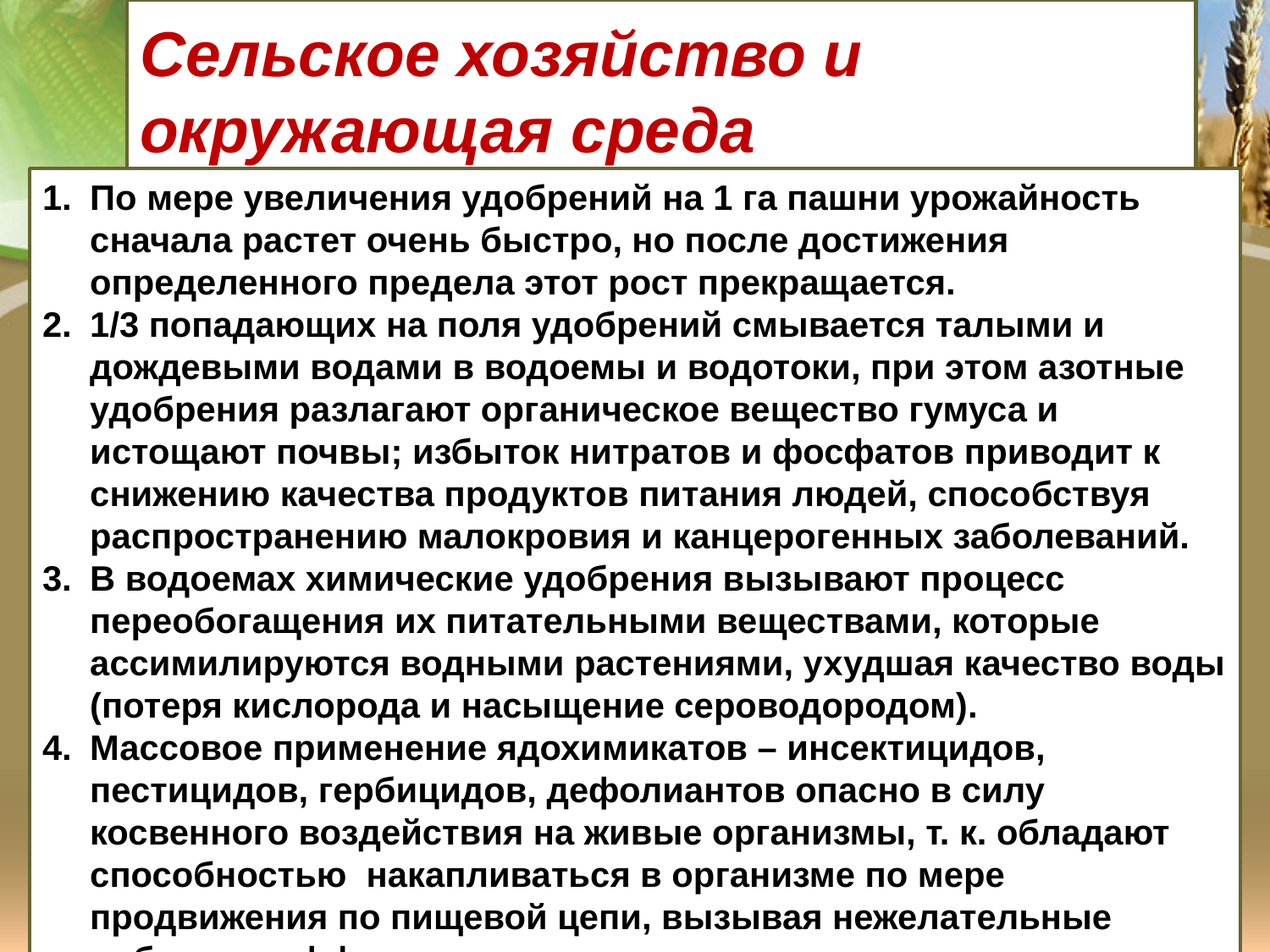

# Сельское хозяйство и окружающая среда
По мере увеличения удобрений на 1 га пашни урожайность сначала растет очень быстро, но после достижения определенного предела этот рост прекращается.
1/3 попадающих на поля удобрений смывается талыми и дождевыми водами в водоемы и водотоки, при этом азотные удобрения разлагают органическое вещество гумуса и истощают почвы; избыток нитратов и фосфатов приводит к снижению качества продуктов питания людей, способствуя распространению малокровия и канцерогенных заболеваний.
В водоемах химические удобрения вызывают процесс переобогащения их питательными веществами, которые ассимилируются водными растениями, ухудшая качество воды (потеря кислорода и насыщение сероводородом).
Массовое применение ядохимикатов – инсектицидов, пестицидов, гербицидов, дефолиантов опасно в силу косвенного воздействия на живые организмы, т. к. обладают способностью  накапливаться в организме по мере продвижения по пищевой цепи, вызывая нежелательные побочные эффекты и даже генетические нарушения.